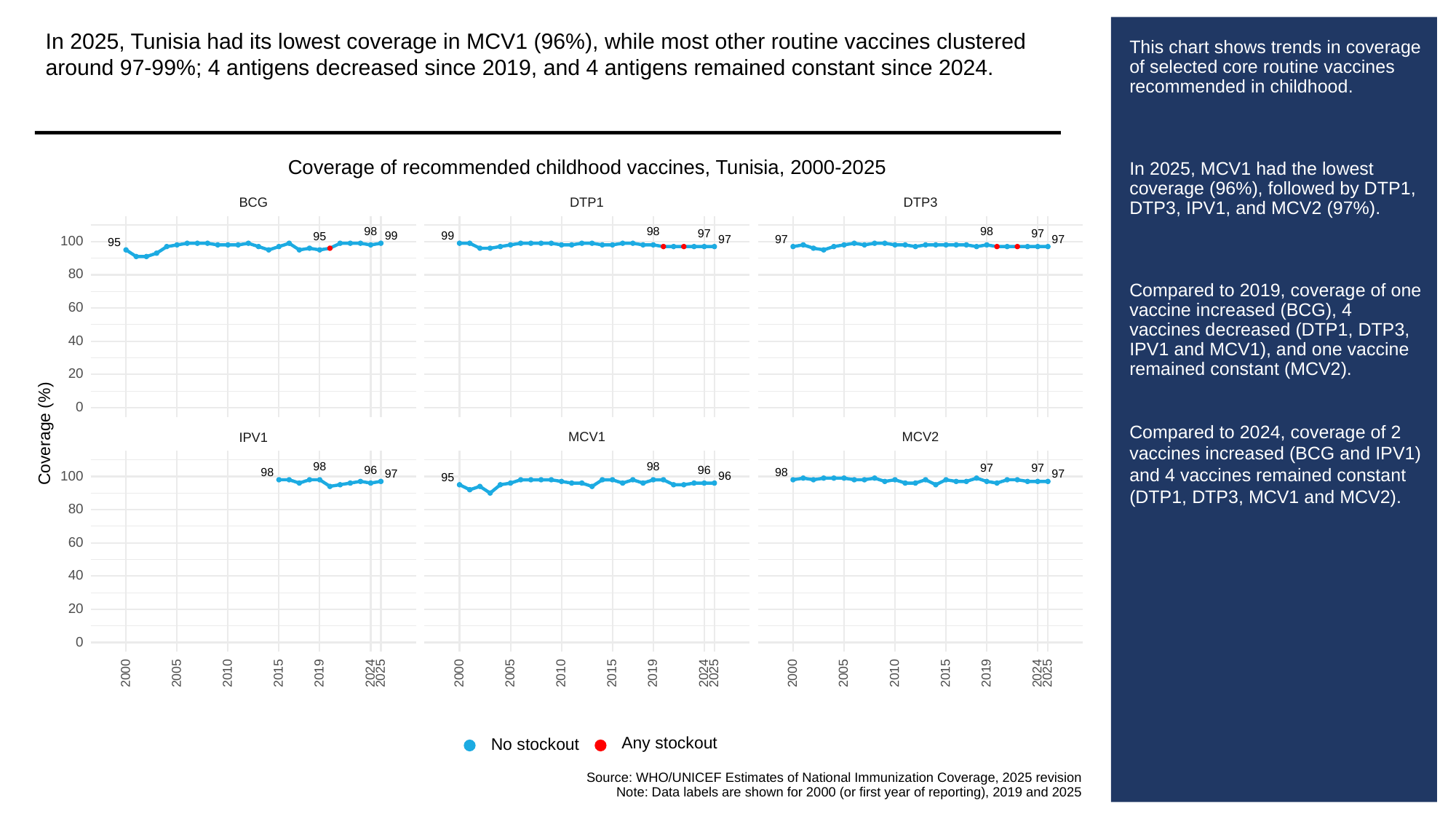

In 2025, Tunisia had its lowest coverage in MCV1 (96%), while most other routine vaccines clustered around 97-99%; 4 antigens decreased since 2019, and 4 antigens remained constant since 2024.
# This chart shows trends in coverage of selected core routine vaccines recommended in childhood.

In 2025, MCV1 had the lowest coverage (96%), followed by DTP1, DTP3, IPV1, and MCV2 (97%).

Compared to 2019, coverage of one vaccine increased (BCG), 4 vaccines decreased (DTP1, DTP3, IPV1 and MCV1), and one vaccine remained constant (MCV2).

Compared to 2024, coverage of 2 vaccines increased (BCG and IPV1) and 4 vaccines remained constant (DTP1, DTP3, MCV1 and MCV2).

Coverage of recommended childhood vaccines, Tunisia, 2000-2025
BCG
DTP3
DTP1

98
98
98
97
97
99
99
95
97
97
97
100
95

80

60

40

20

0

Coverage (%)
MCV1
MCV2
IPV1

98
98
97
97
96
96
98
98
97
97
100
96
95

80

60

40

20

0

2000
2005
2010
2015
2019
2024
2025
2000
2005
2010
2015
2019
2024
2025
2000
2005
2010
2015
2019
2024
2025
Any stockout
No stockout

Source: WHO/UNICEF Estimates of National Immunization Coverage, 2025 revision
Note: Data labels are shown for 2000 (or first year of reporting), 2019 and 2025